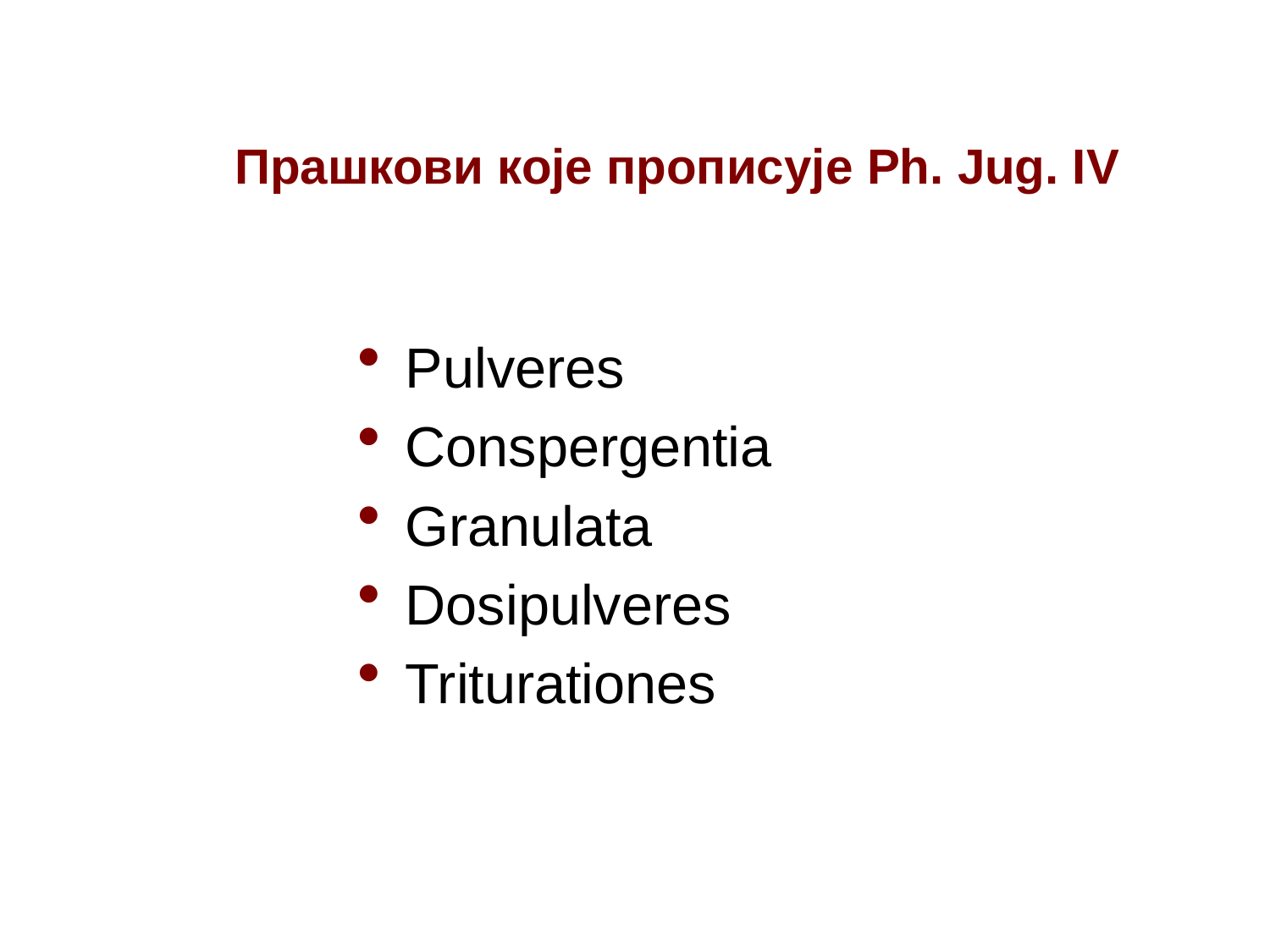

Прашкови које прописује Ph. Jug. IV

Pulveres
Conspergentia
Granulata
Dosipulveres
Triturationes